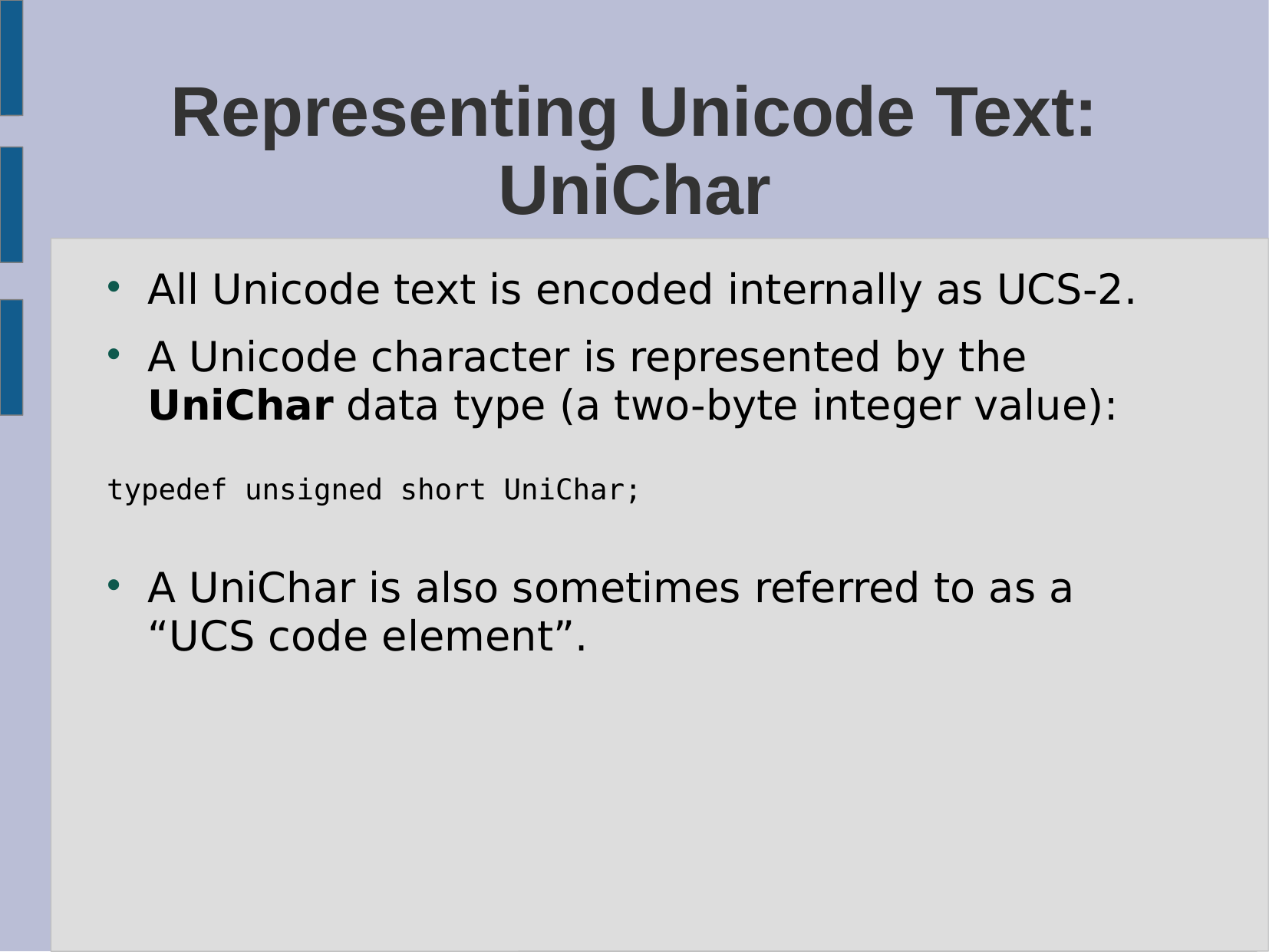

# Representing Unicode Text: UniChar
All Unicode text is encoded internally as UCS-2.
A Unicode character is represented by the UniChar data type (a two-byte integer value):

typedef unsigned short UniChar;

A UniChar is also sometimes referred to as a “UCS code element”.